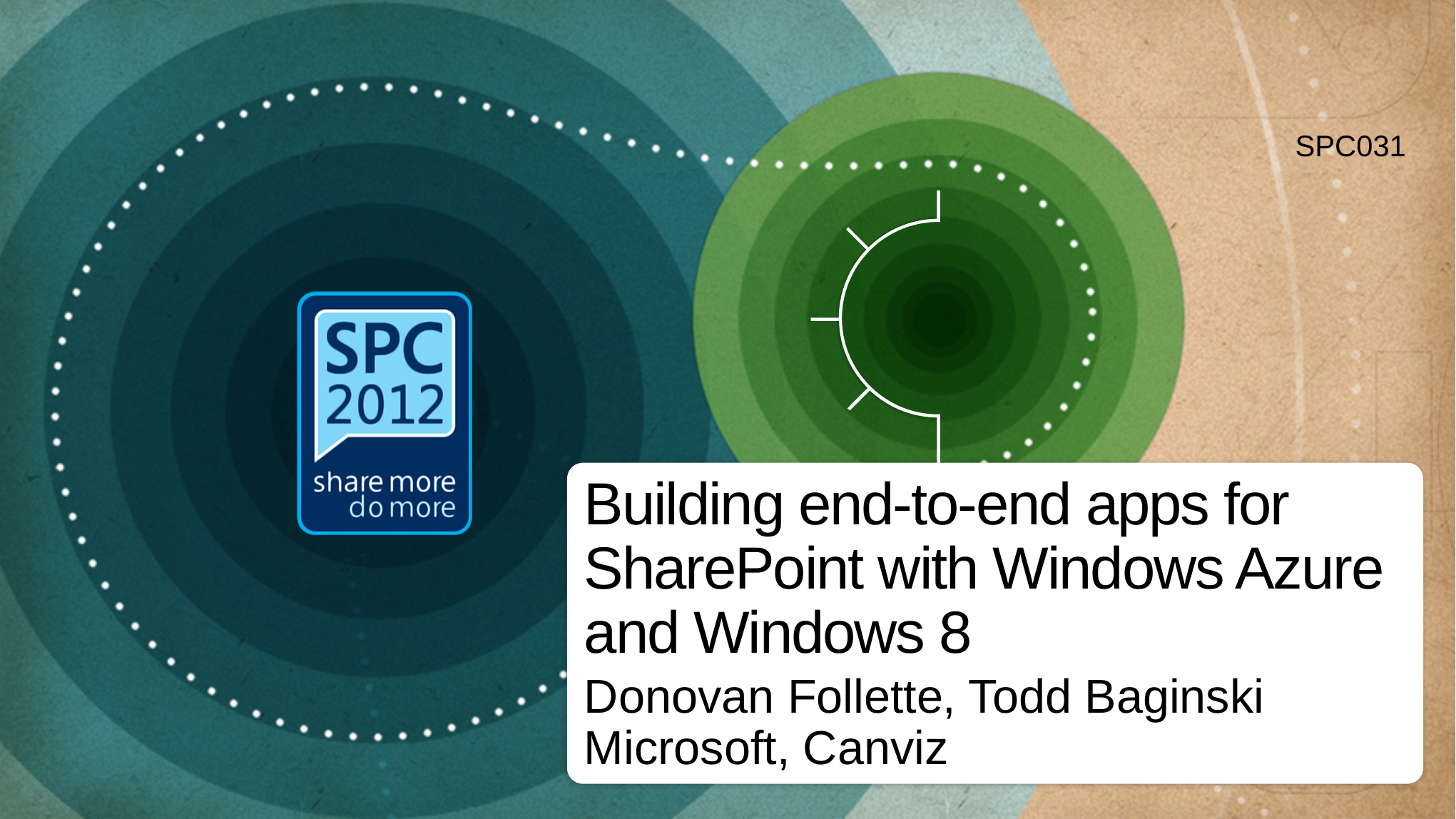

SPC031
# Building end-to-end apps for SharePoint with Windows Azure and Windows 8
Donovan Follette, Todd Baginski
Microsoft, Canviz